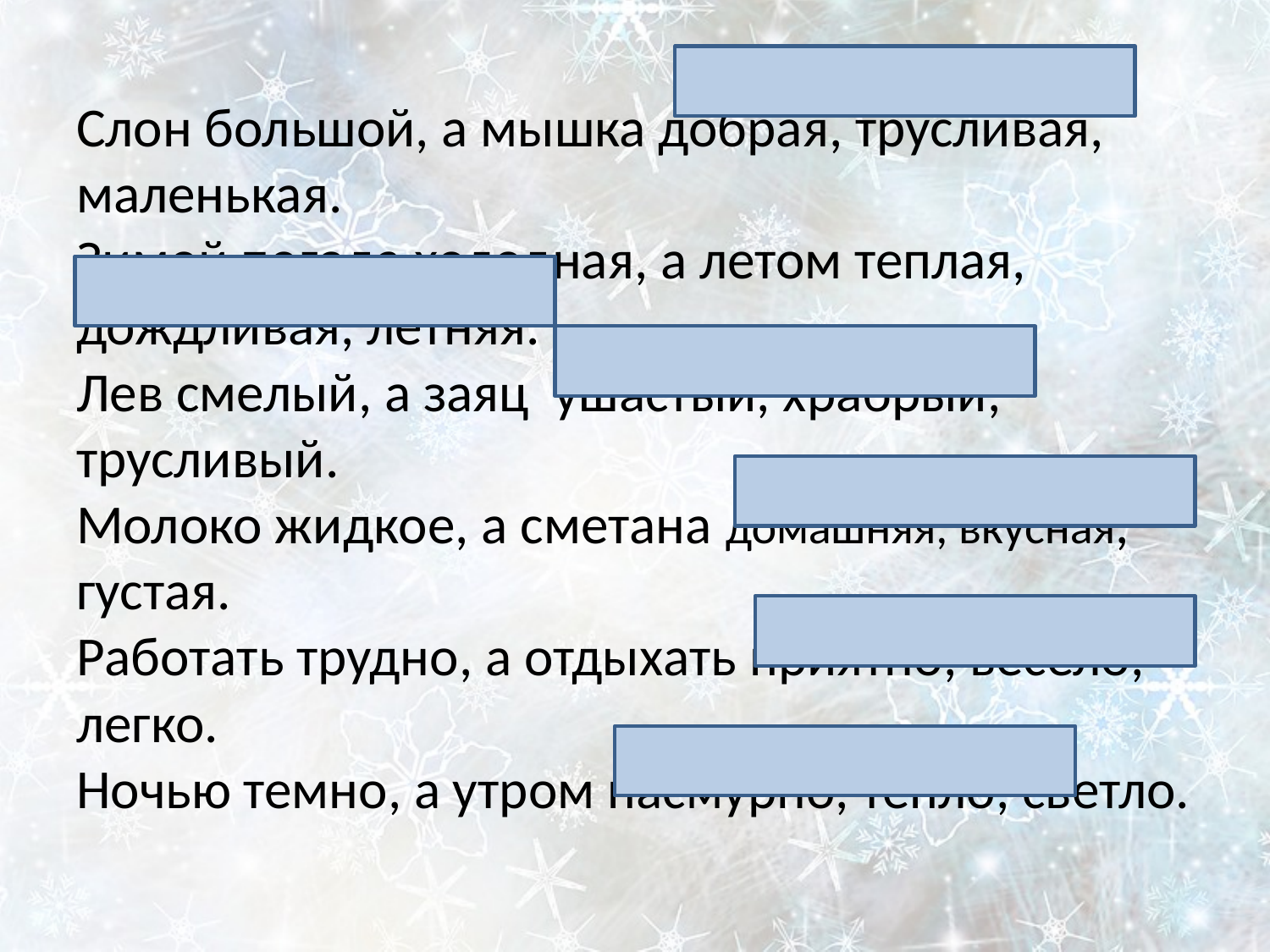

# Слон большой, а мышка добрая, трусливая, маленькая. Зимой погода холодная, а летом теплая, дождливая, летняя. Лев смелый, а заяц  ушастый, храбрый, трусливый. Молоко жидкое, а сметана домашняя, вкусная, густая. Работать трудно, а отдыхать приятно, весело, легко. Ночью темно, а утром пасмурно, тепло, светло.